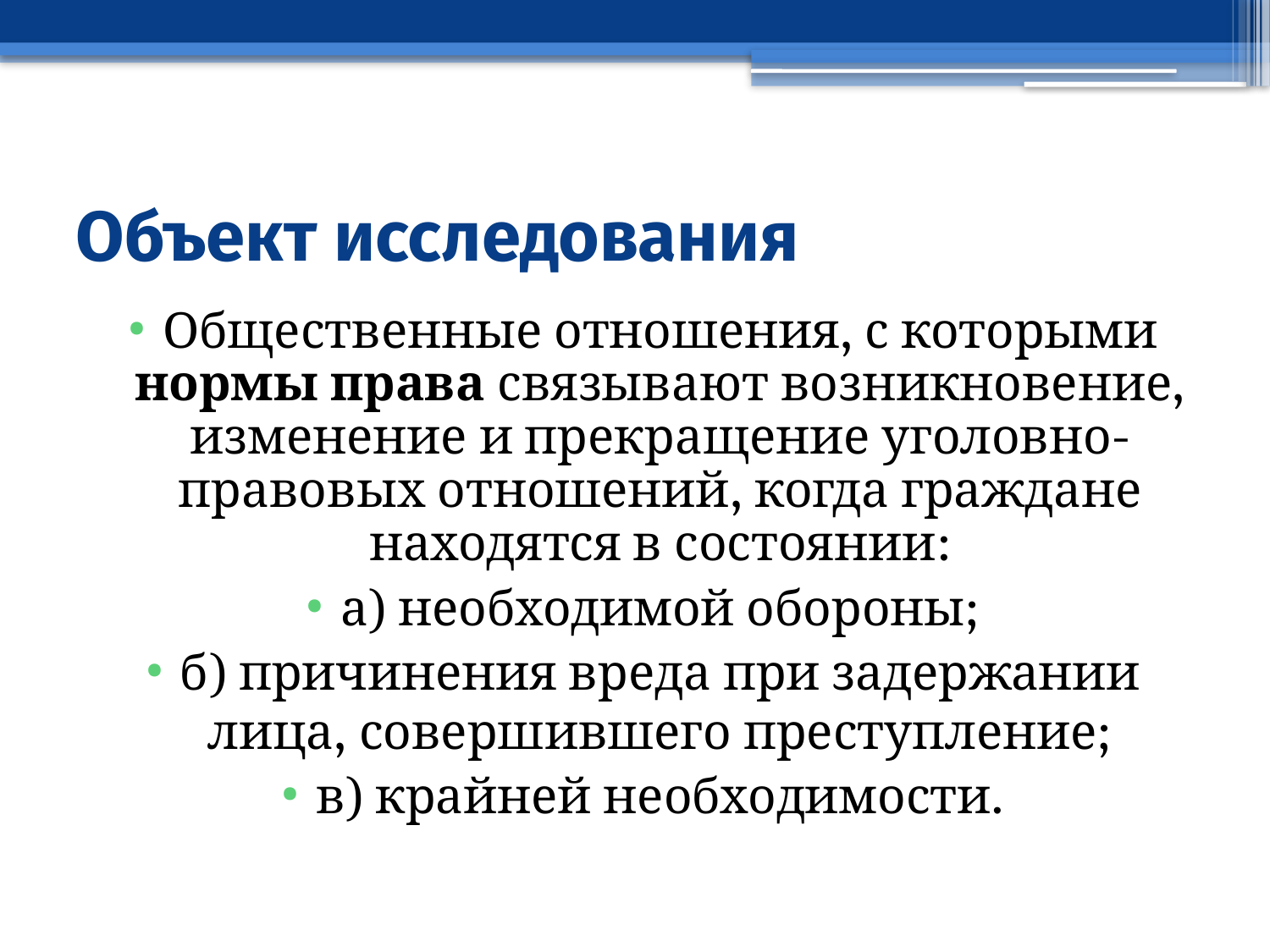

# Объект исследования

Общественные отношения, с которыми нормы права связывают возникновение, изменение и прекращение уголовно-правовых отношений, когда граждане находятся в состоянии:
а) необходимой обороны;
б) причинения вреда при задержании лица, совершившего преступление;
в) крайней необходимости.